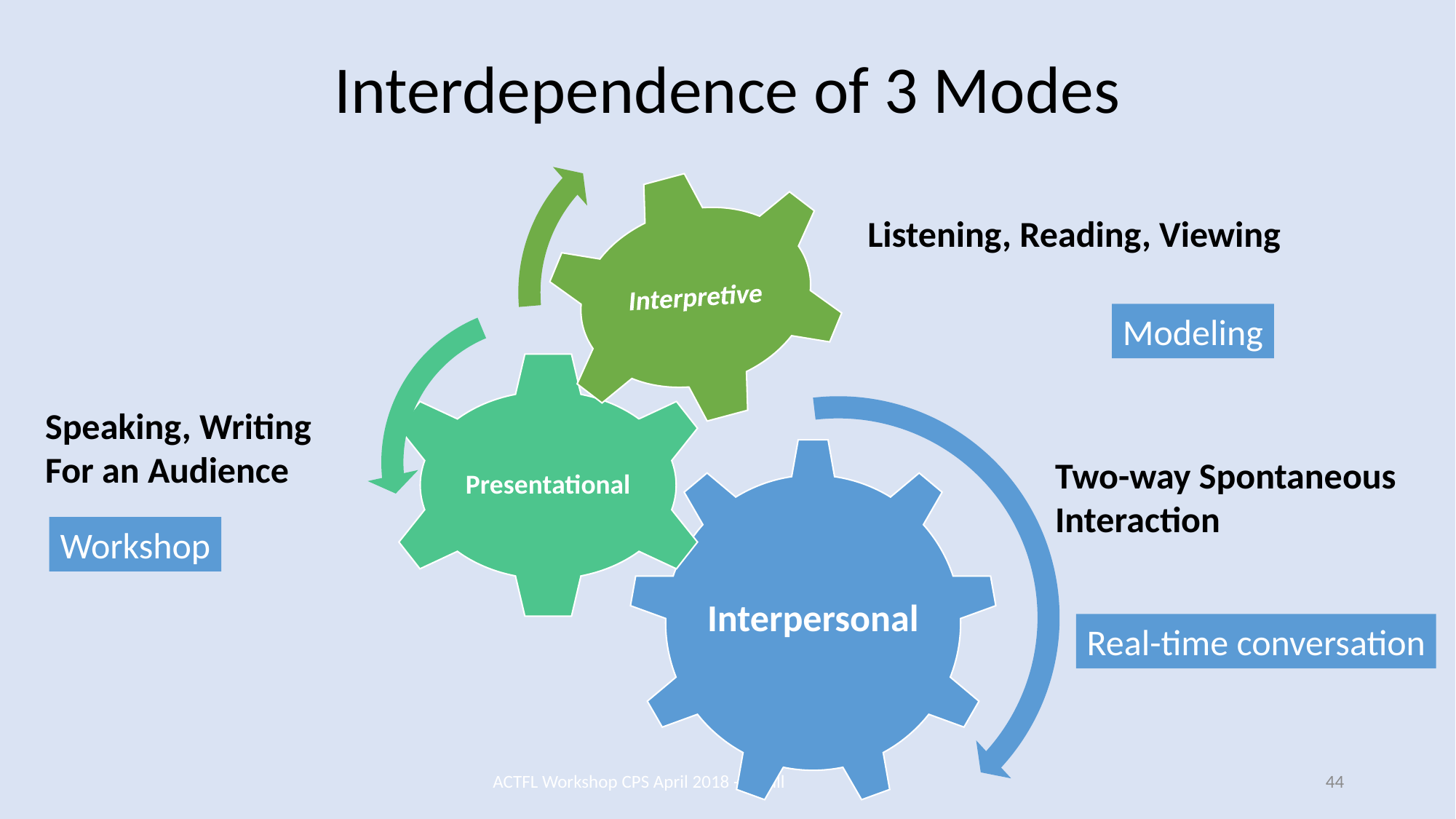

# Interdependence of 3 Modes
Interpersonal
Presentational
Interpretive
Listening, Reading, Viewing
Modeling
Speaking, Writing
For an Audience
Two-way Spontaneous
Interaction
Workshop
Real-time conversation
ACTFL Workshop CPS April 2018 - Terrill
44